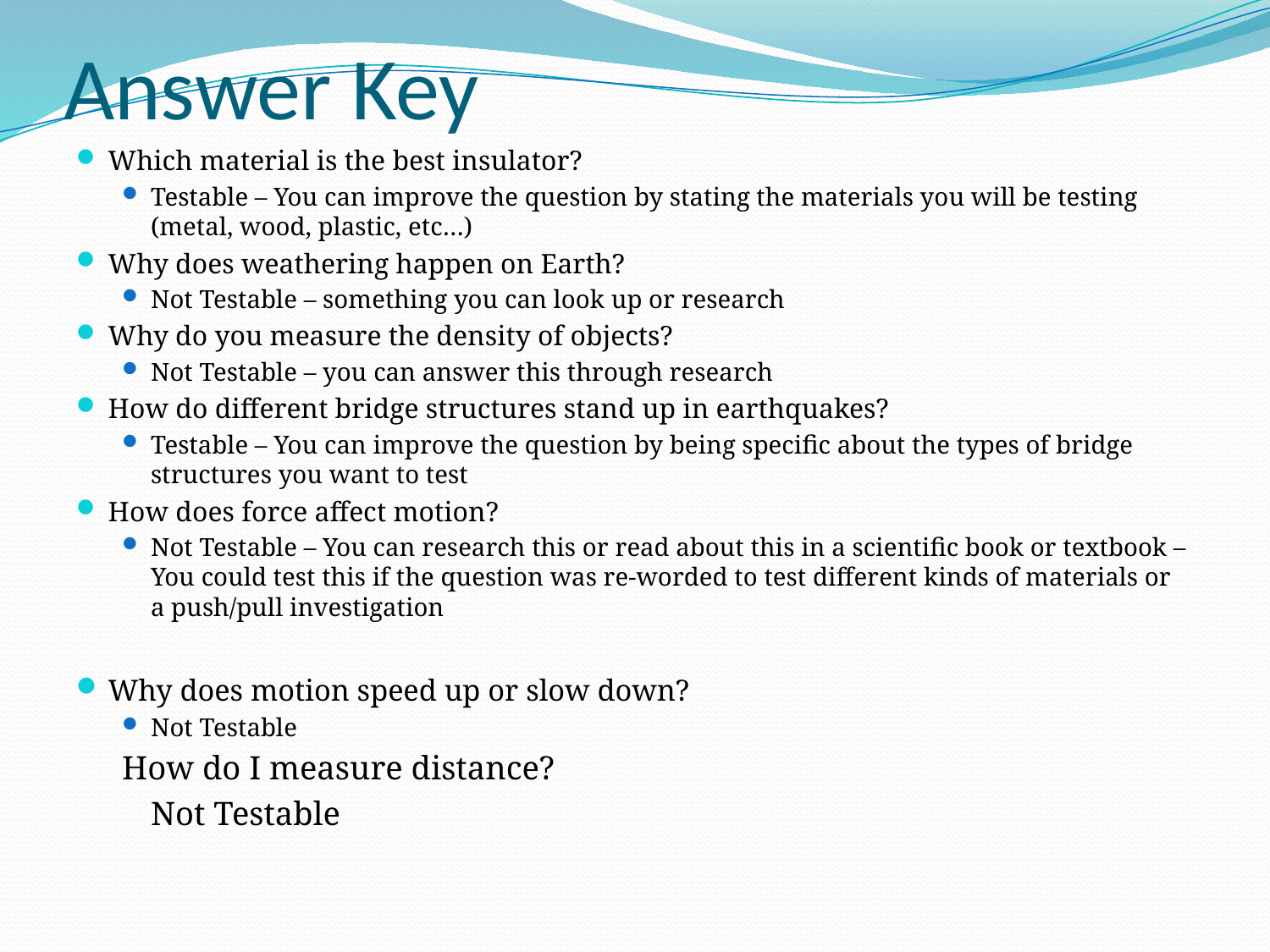

# Answer Key
Which material is the best insulator?
Testable – You can improve the question by stating the materials you will be testing (metal, wood, plastic, etc…)
Why does weathering happen on Earth?
Not Testable – something you can look up or research
Why do you measure the density of objects?
Not Testable – you can answer this through research
How do different bridge structures stand up in earthquakes?
Testable – You can improve the question by being specific about the types of bridge structures you want to test
How does force affect motion?
Not Testable – You can research this or read about this in a scientific book or textbook – You could test this if the question was re-worded to test different kinds of materials or a push/pull investigation

Why does motion speed up or slow down?
Not Testable
How do I measure distance?
	Not Testable